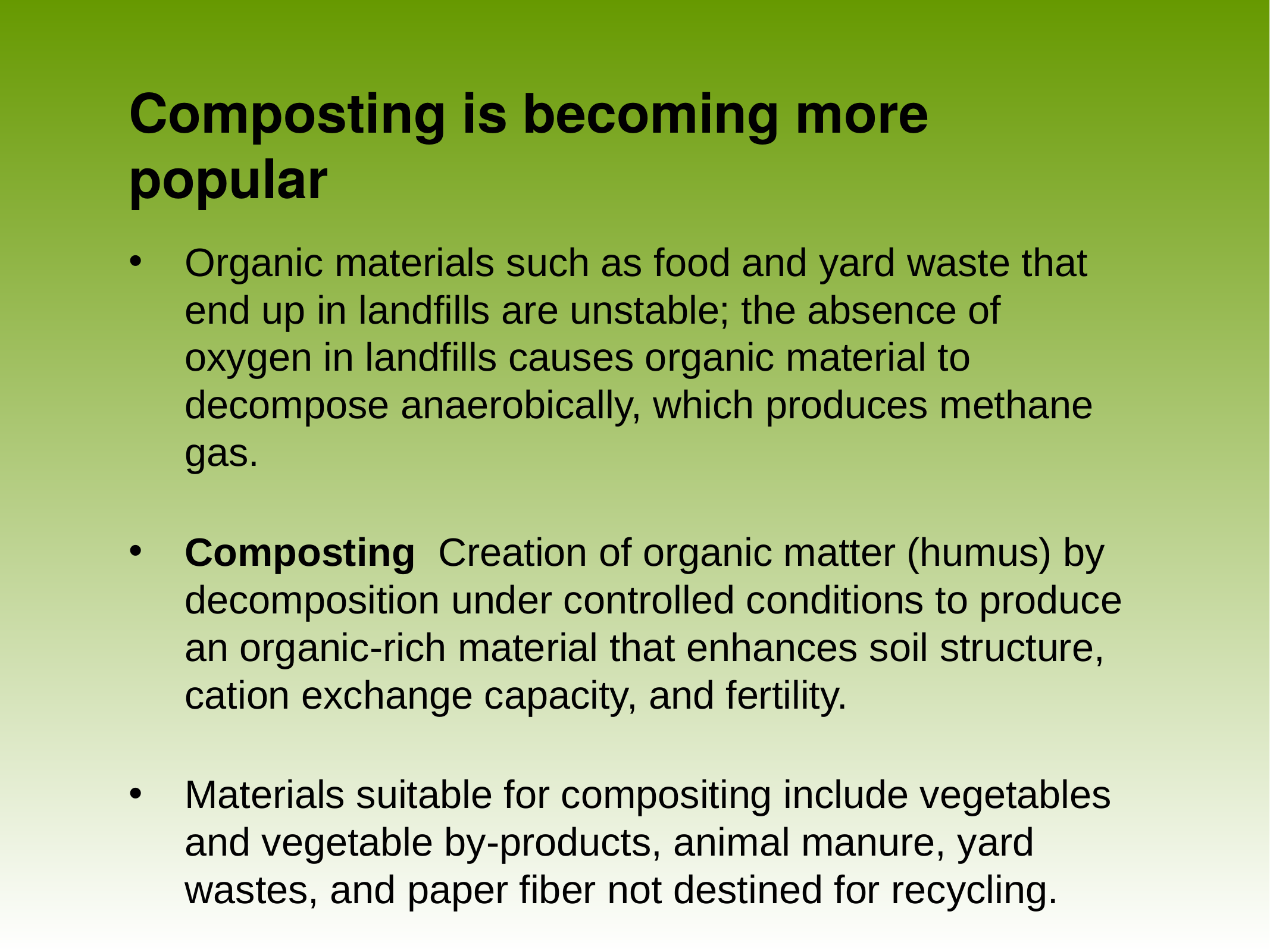

# Composting is becoming more popular
Organic materials such as food and yard waste that end up in landfills are unstable; the absence of oxygen in landfills causes organic material to decompose anaerobically, which produces methane gas.
Composting  Creation of organic matter (humus) by decomposition under controlled conditions to produce an organic-rich material that enhances soil structure, cation exchange capacity, and fertility.
Materials suitable for compositing include vegetables and vegetable by-products, animal manure, yard wastes, and paper fiber not destined for recycling.